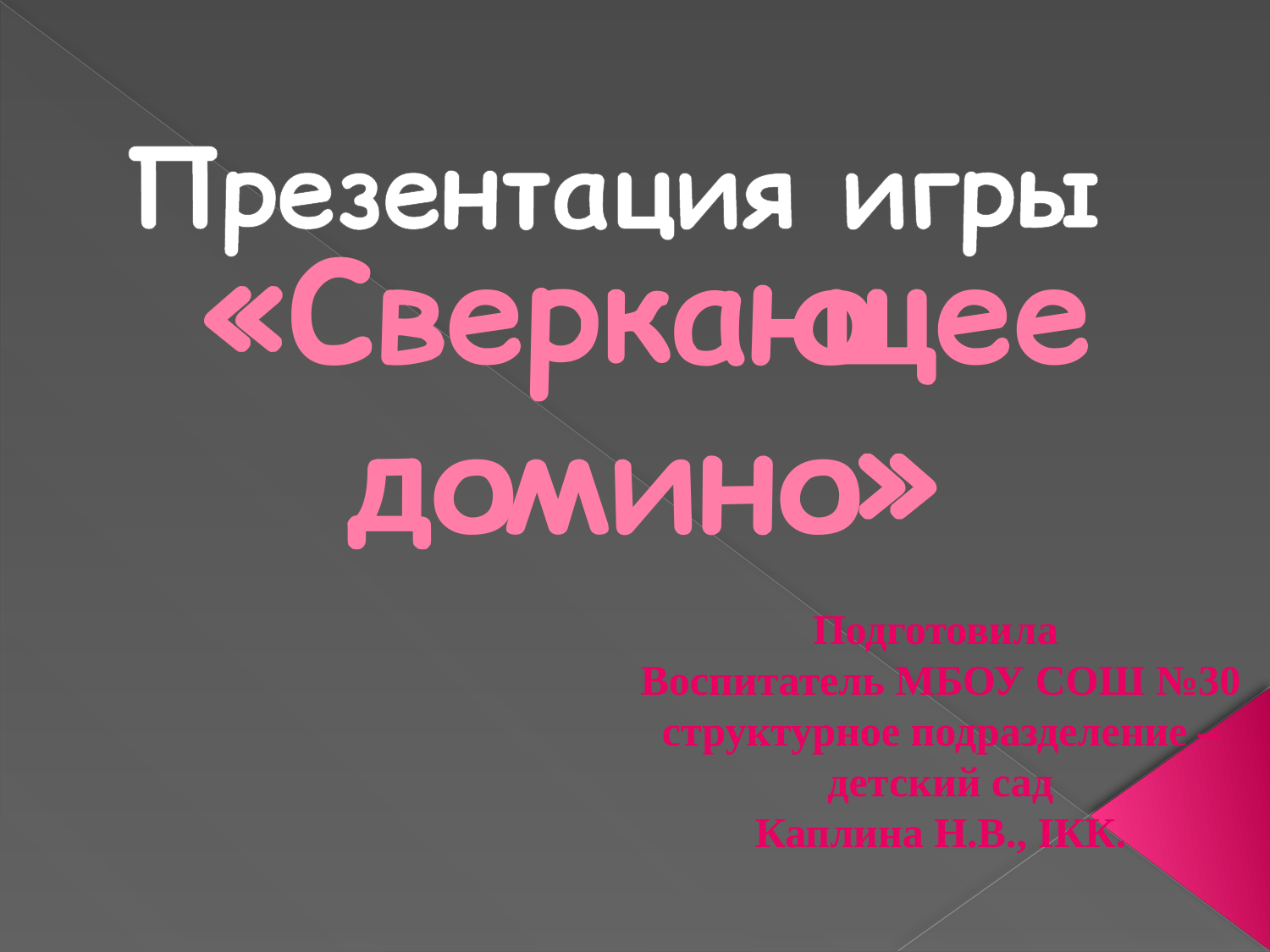

Презентация игры

# «Сверкающее домино»
Подготовила
Воспитатель МБОУ СОШ №30
структурное подразделение – детский сад
Каплина Н.В., IКК.